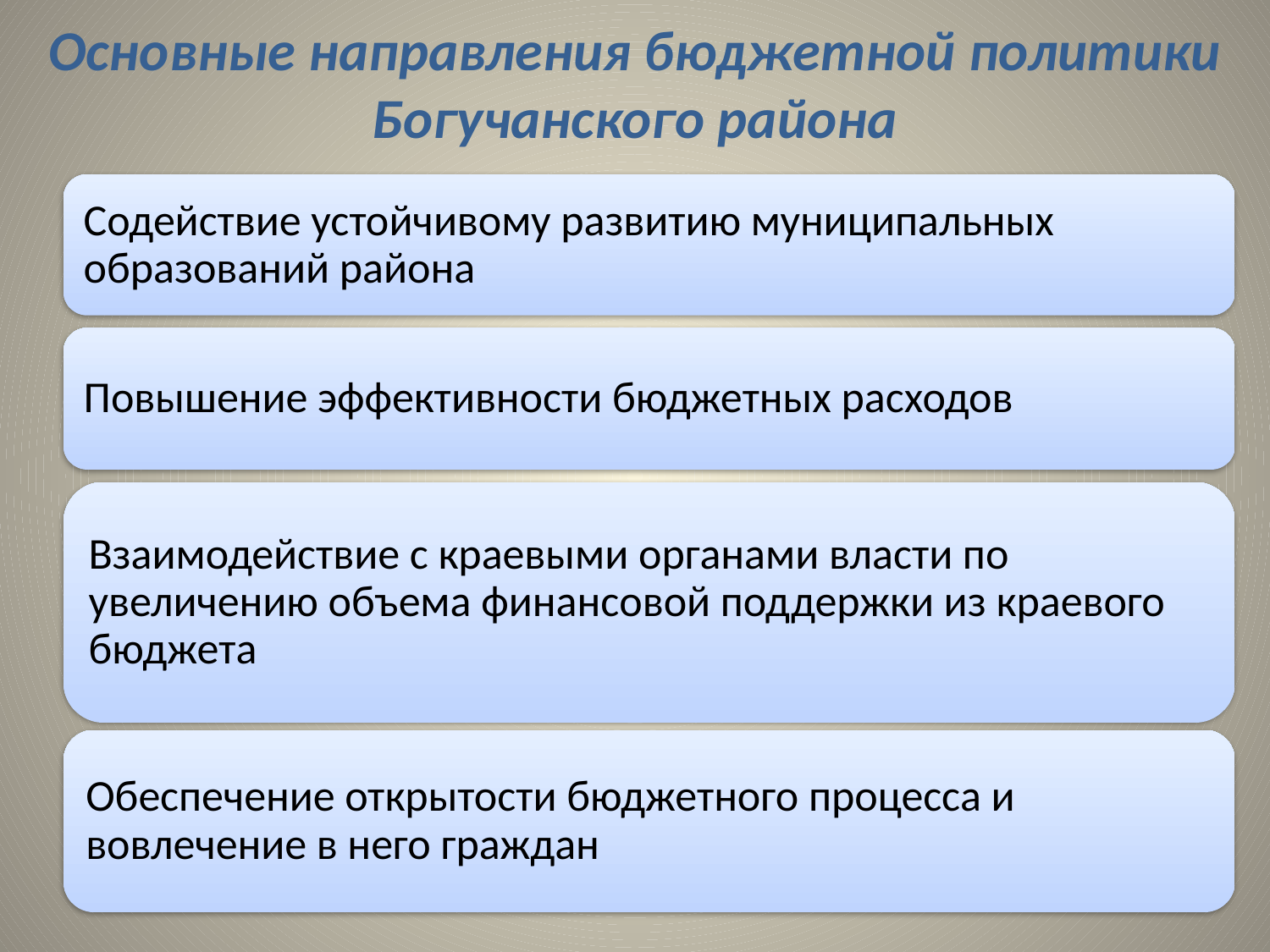

# Основные направления бюджетной политики Богучанского района
Содействие устойчивому развитию муниципальных образований района
Повышение эффективности бюджетных расходов
Взаимодействие с краевыми органами власти по увеличению объема финансовой поддержки из краевого бюджета
Обеспечение открытости бюджетного процесса и вовлечение в него граждан